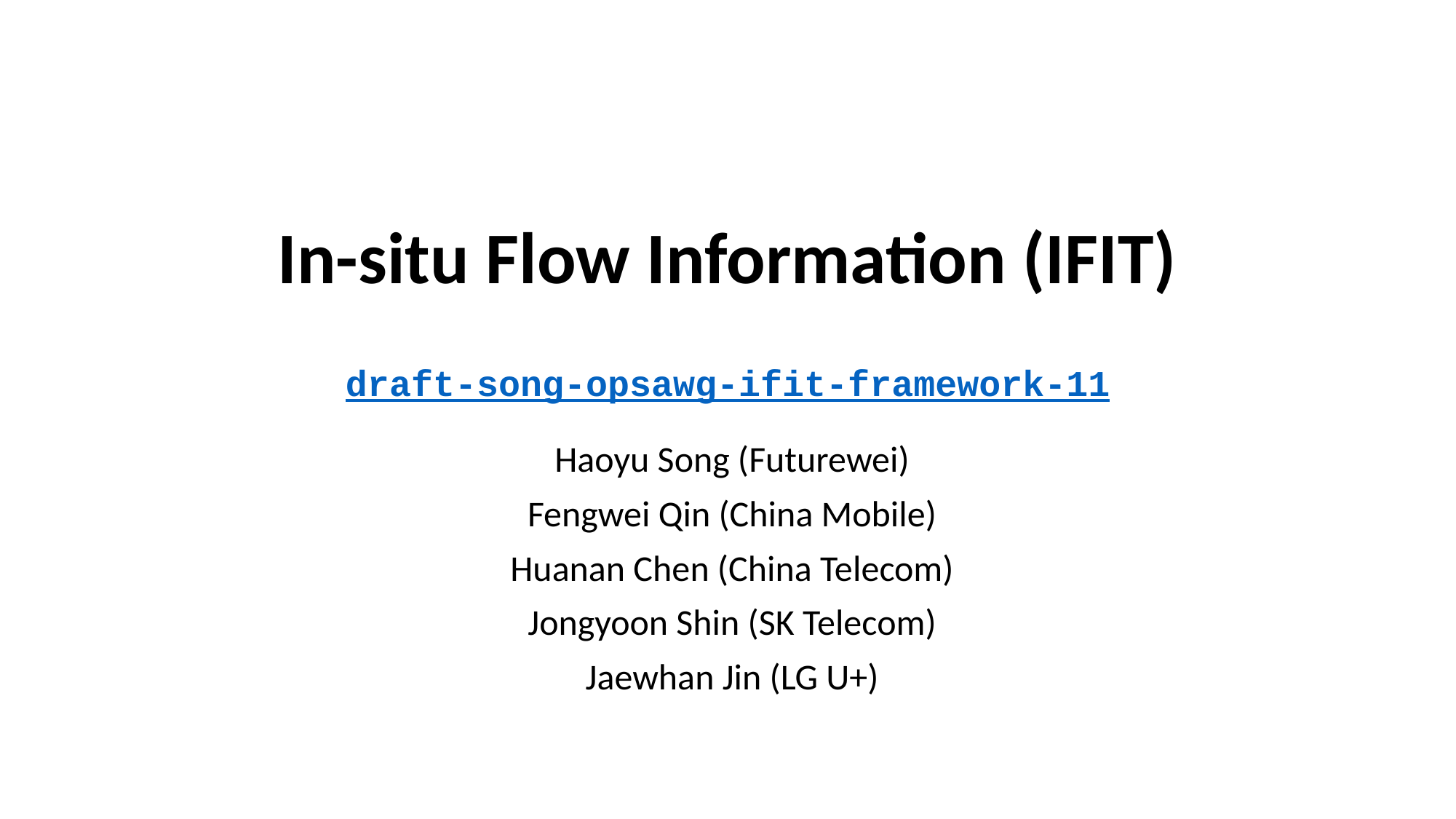

# In-situ Flow Information (IFIT) draft-song-opsawg-ifit-framework-11
Haoyu Song (Futurewei)
Fengwei Qin (China Mobile)
Huanan Chen (China Telecom)
Jongyoon Shin (SK Telecom)
Jaewhan Jin (LG U+)